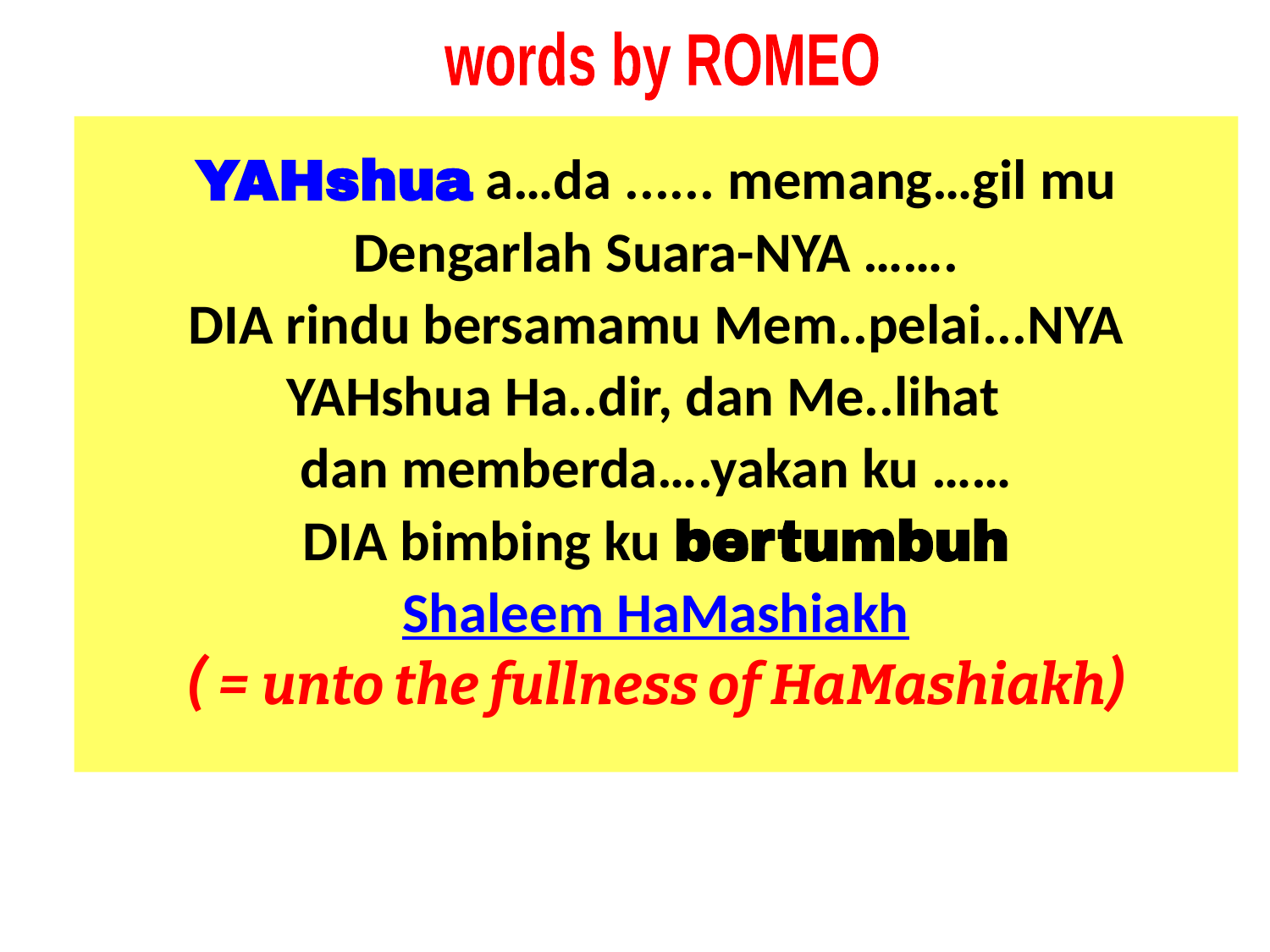

words by ROMEO

YAHshua a…da ...... memang…gil mu
Dengarlah Suara-NYA …….
DIA rindu bersamamu Mem..pelai...NYA
YAHshua Ha..dir, dan Me..lihat
dan memberda….yakan ku ……
DIA bimbing ku bertumbuh
Shaleem HaMashiakh
( = unto the fullness of HaMashiakh)